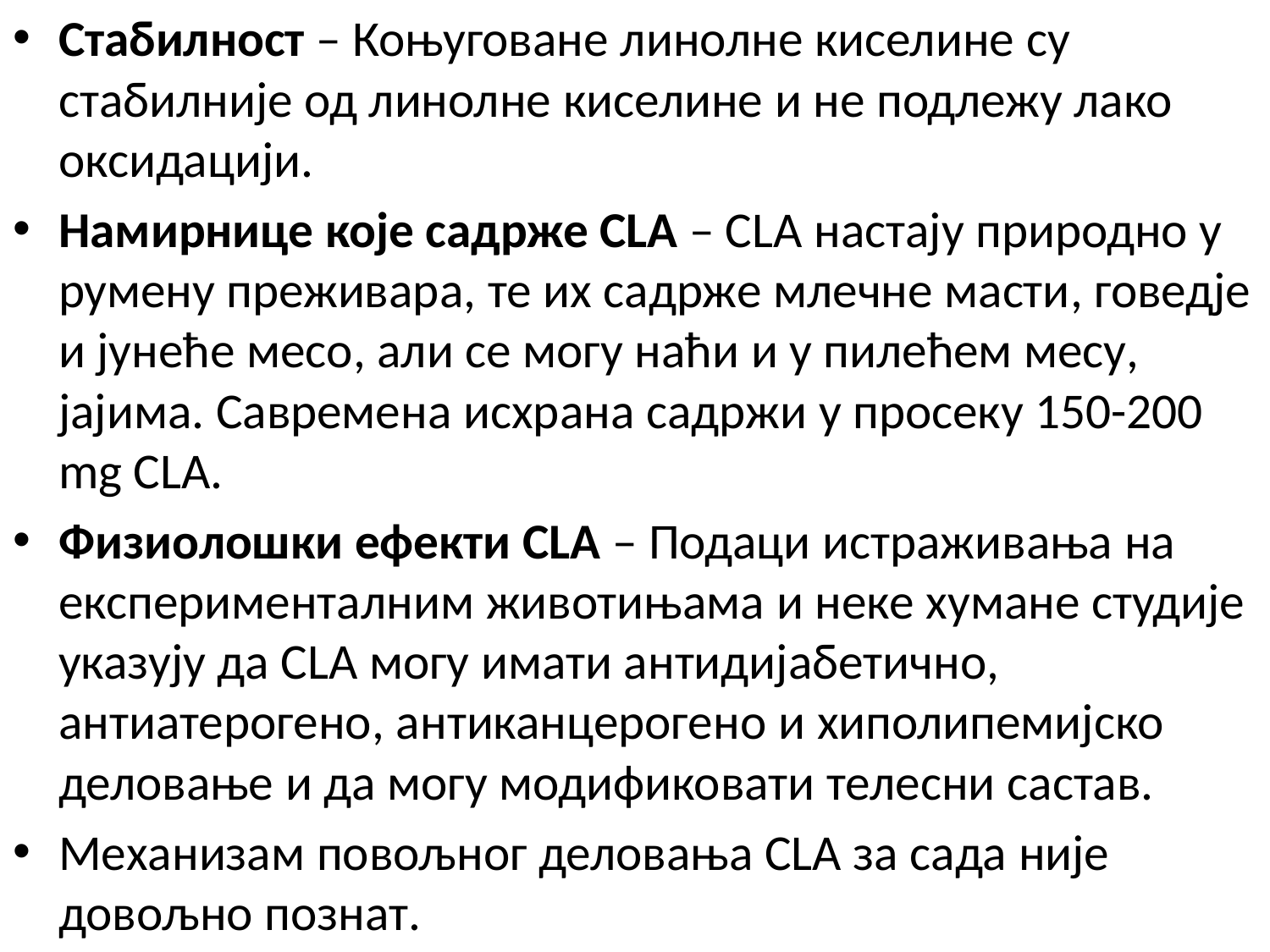

Стабилност – Коњуговане линолне киселине су стабилније од линолне киселине и не подлежу лако оксидацији.
Намирнице које садрже CLA – CLA настају природно у румену преживара, те их садрже млечне масти, говедје и јунеће месо, али се могу наћи и у пилећем месу, јајима. Савремена исхрана садржи у просеку 150-200 mg CLA.
Физиолошки ефекти CLA – Подаци истраживања на експерименталним животињама и неке хумане студије указују да CLA могу имати антидијабетично, антиатерогено, антиканцерогено и хиполипемијско деловање и да могу модификовати телесни састав.
Механизам повољног деловања CLA за сада није довољно познат.